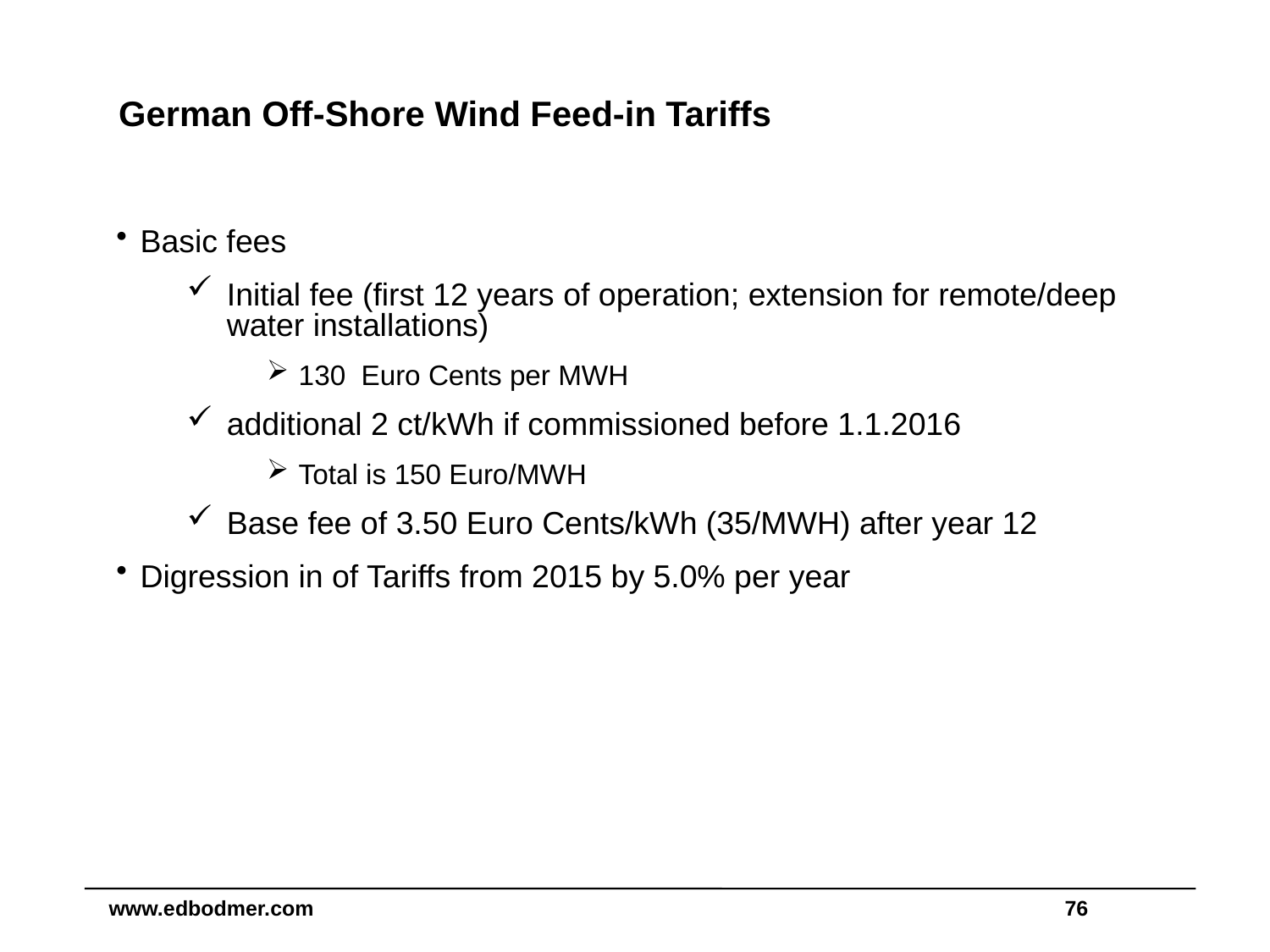

# German Off-Shore Wind Feed-in Tariffs
Basic fees
Initial fee (first 12 years of operation; extension for remote/deep water installations)
130  Euro Cents per MWH
additional 2 ct/kWh if commissioned before 1.1.2016
Total is 150 Euro/MWH
Base fee of 3.50 Euro Cents/kWh (35/MWH) after year 12
Digression in of Tariffs from 2015 by 5.0% per year